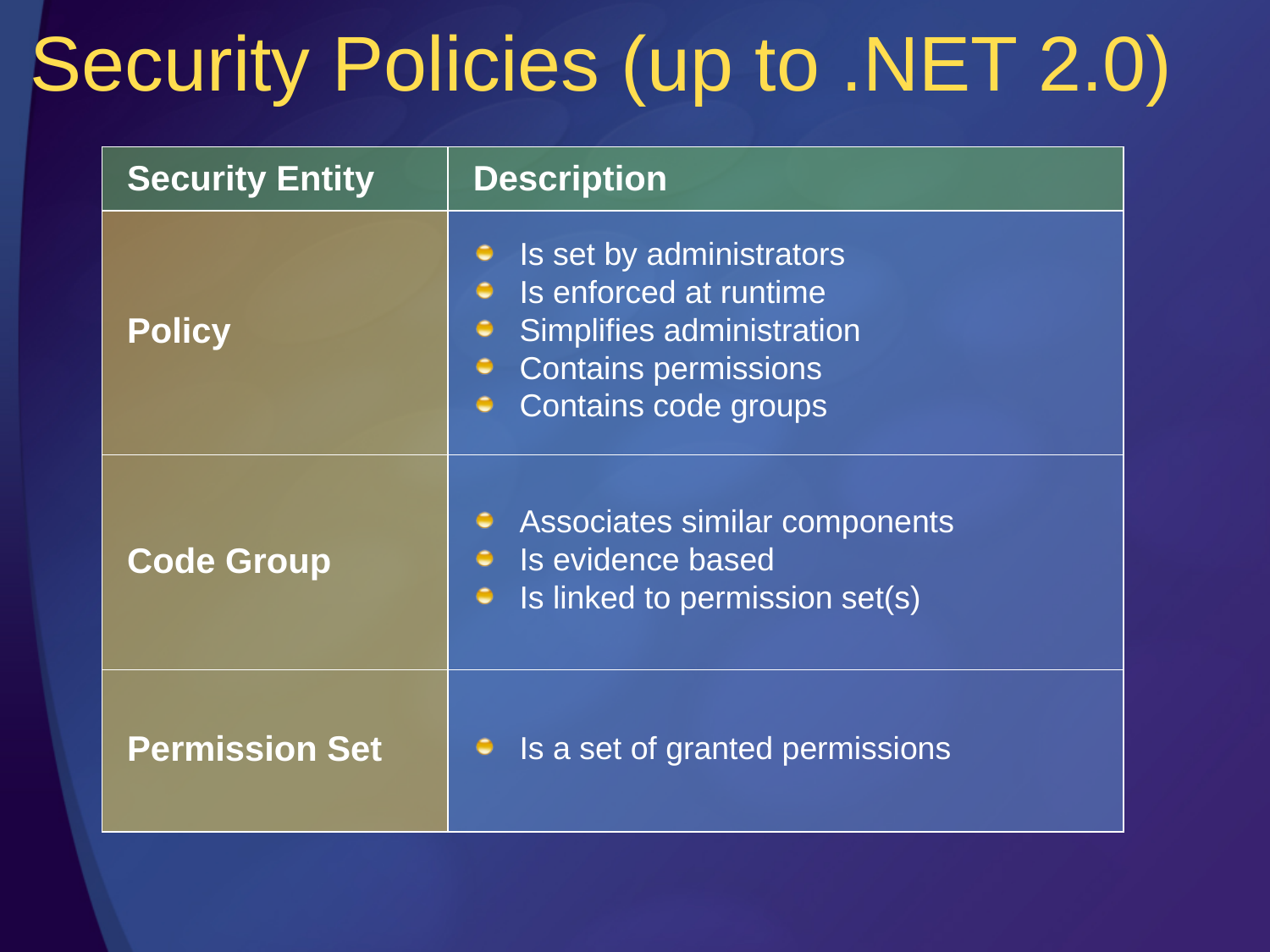

# Security Policies (up to .NET 2.0)
| Security Entity | Description |
| --- | --- |
| Policy | Is set by administrators Is enforced at runtime Simplifies administration Contains permissions Contains code groups |
| Code Group | Associates similar components Is evidence based Is linked to permission set(s) |
| Permission Set | Is a set of granted permissions |